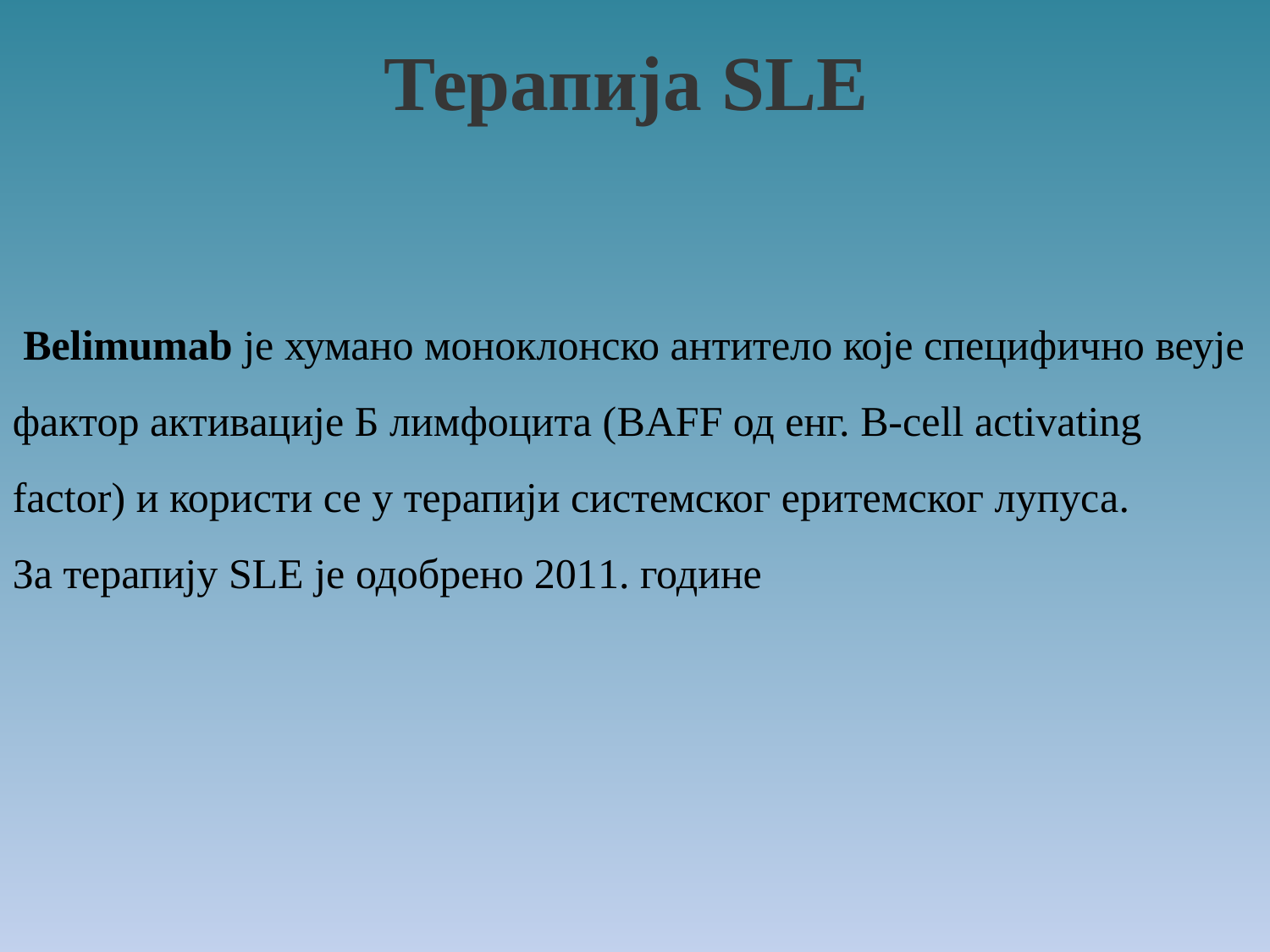

Терапија SLE
 Belimumab je хумано моноклонско антитело које специфично веује фактор активације Б лимфоцита (BAFF од енг. B-cell activating factor) и користи се у терапији системског еритемског лупуса.
За терапију SLE је одобрено 2011. године